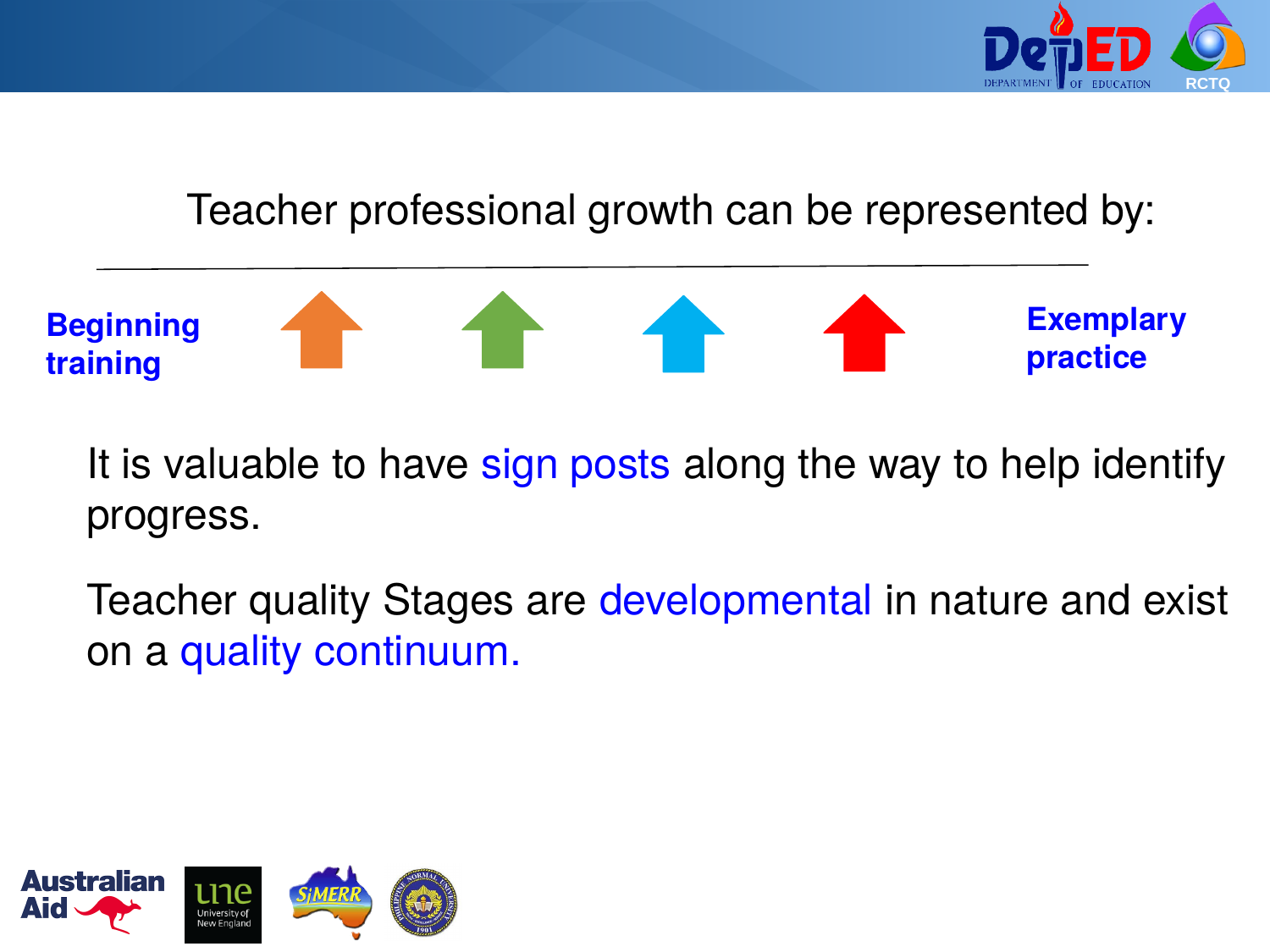

Teacher professional growth can be represented by:

It is valuable to have sign posts along the way to help identify progress.

Exemplary practice

Beginning
training
Teacher quality Stages are developmental in nature and exist on a quality continuum.